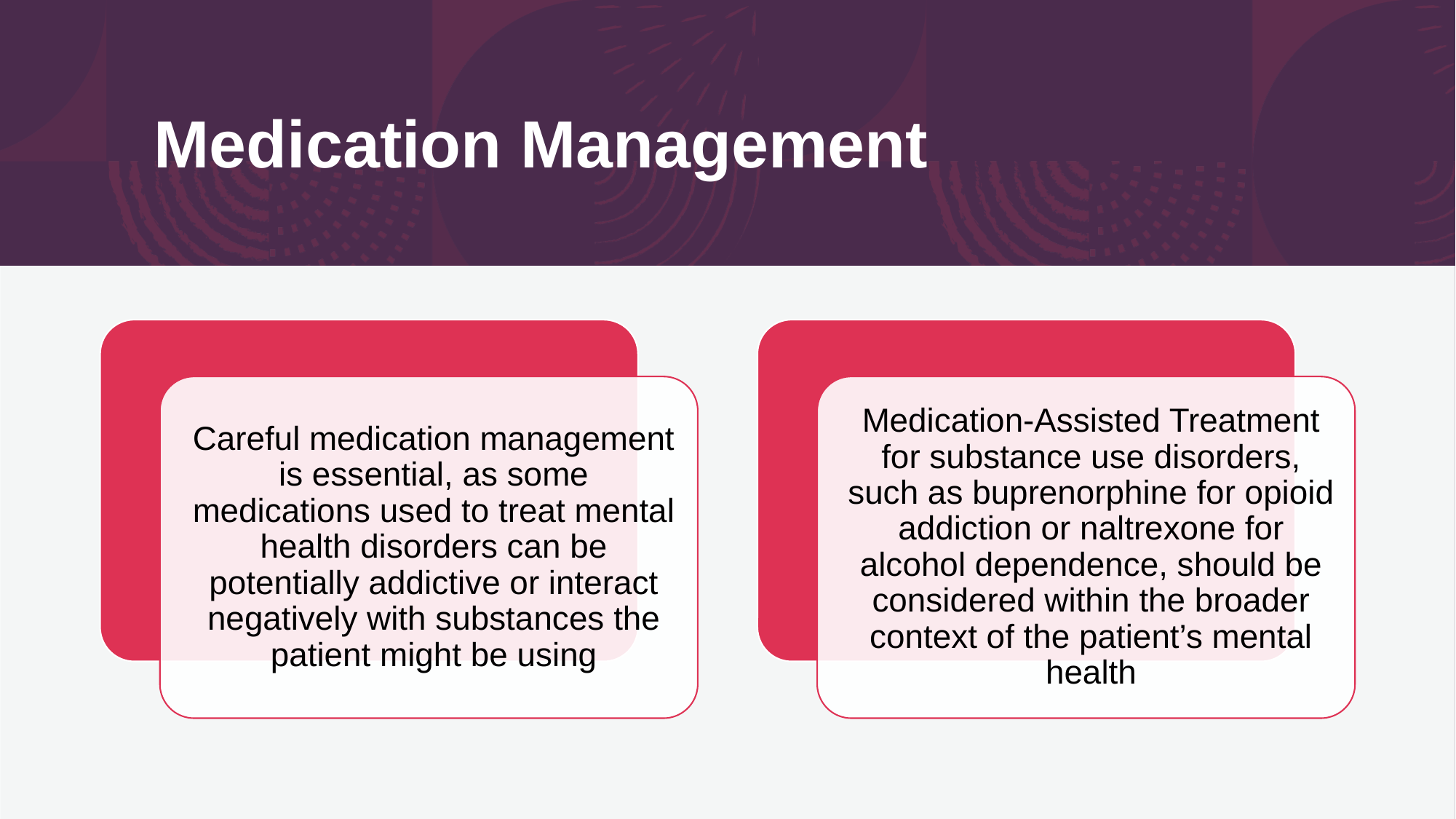

# Medication Management
Careful medication management is essential, as some medications used to treat mental health disorders can be potentially addictive or interact negatively with substances the patient might be using
Medication-Assisted Treatment for substance use disorders, such as buprenorphine for opioid addiction or naltrexone for alcohol dependence, should be considered within the broader context of the patient’s mental health